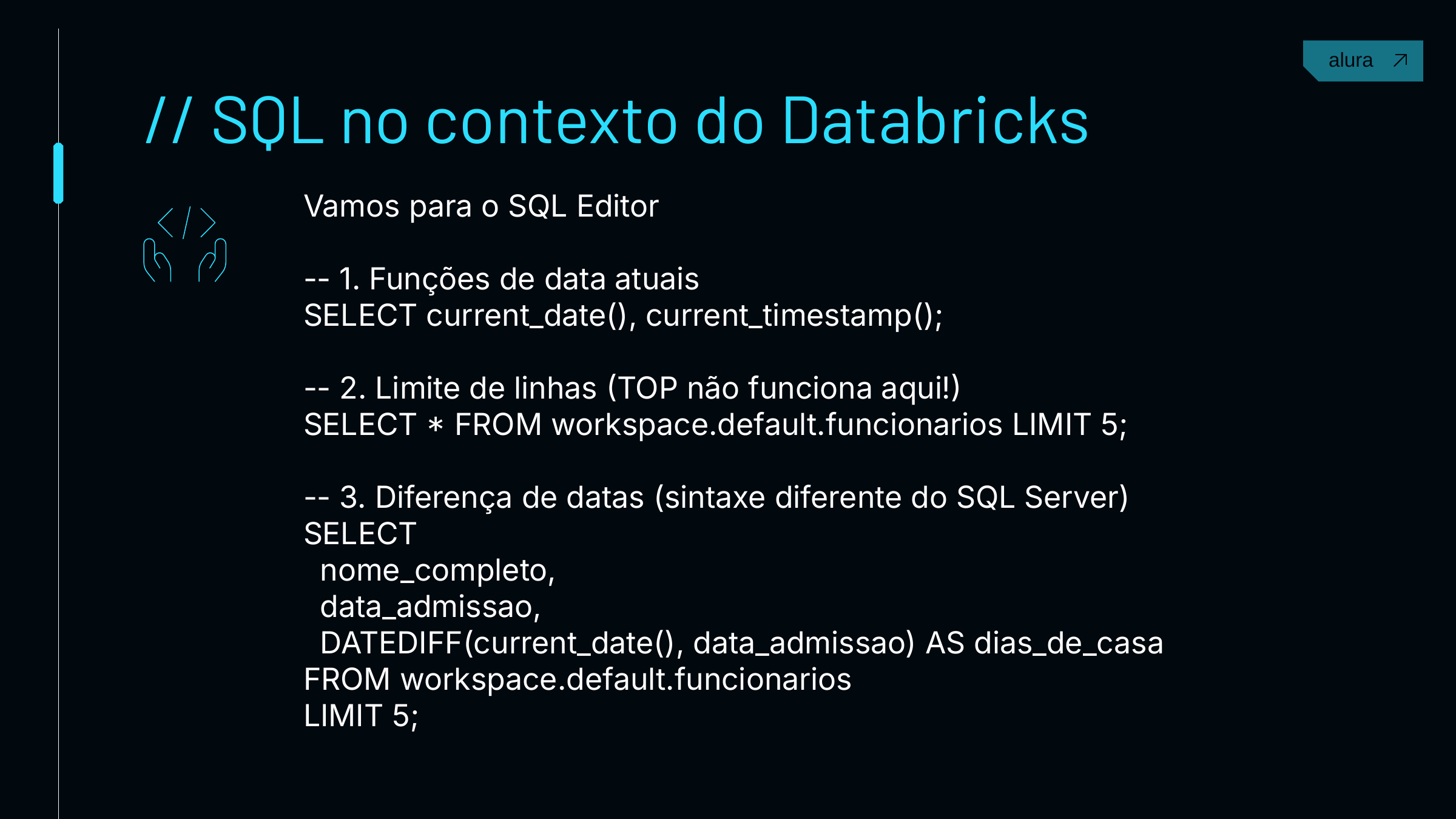

Contact
// SQL no contexto do Databricks
Vamos para o SQL Editor

-- 1. Funções de data atuais
SELECT current_date(), current_timestamp();

-- 2. Limite de linhas (TOP não funciona aqui!)
SELECT * FROM workspace.default.funcionarios LIMIT 5;

-- 3. Diferença de datas (sintaxe diferente do SQL Server)
SELECT
  nome_completo,
  data_admissao,
  DATEDIFF(current_date(), data_admissao) AS dias_de_casa
FROM workspace.default.funcionarios
LIMIT 5;